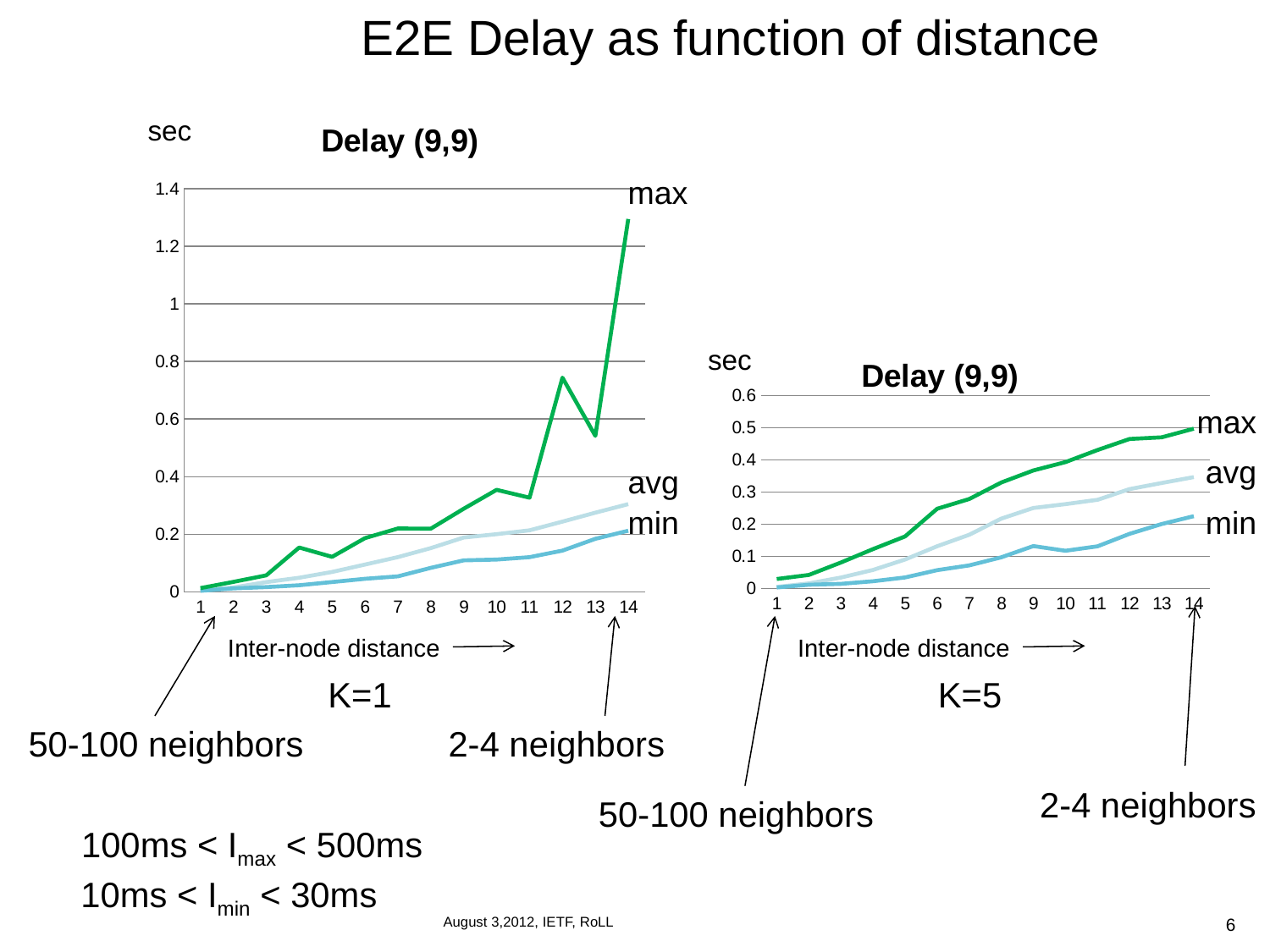

E2E Delay as function of distance

### Chart: Delay (9,9)

| Category | Mean | Min | Max |
|---|---|---|---|
sec
max

### Chart: Delay (9,9)

| Category | Mean | Min | Max |
|---|---|---|---|
sec
max
avg
avg
min
min
Inter-node distance
Inter-node distance
K=1
K=5
50-100 neighbors
2-4 neighbors
2-4 neighbors
50-100 neighbors
100ms < Imax < 500ms
10ms < Imin < 30ms
6